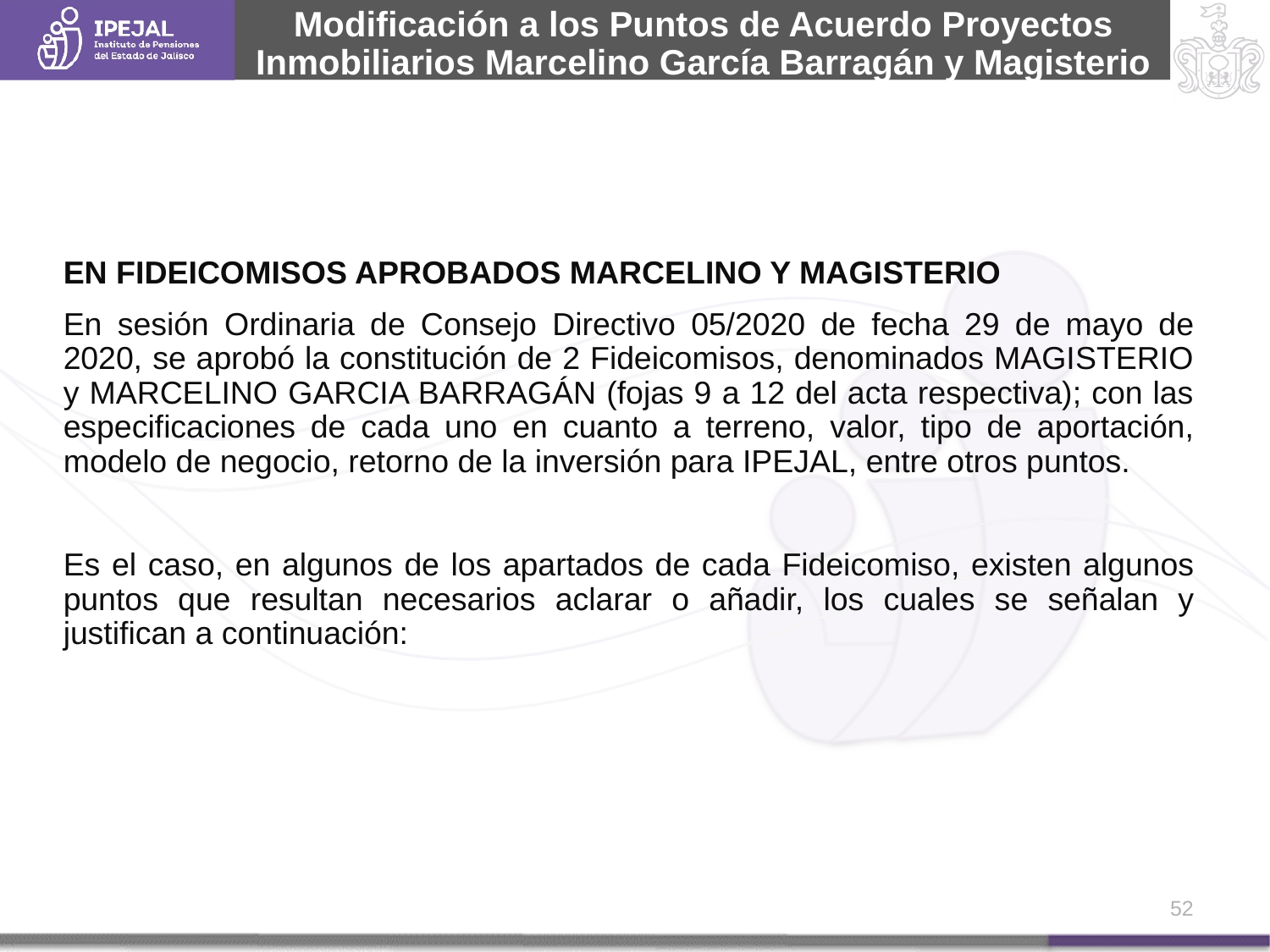

Modificación a los Puntos de Acuerdo Proyectos Inmobiliarios Marcelino García Barragán y Magisterio

EN FIDEICOMISOS APROBADOS MARCELINO Y MAGISTERIO
En sesión Ordinaria de Consejo Directivo 05/2020 de fecha 29 de mayo de 2020, se aprobó la constitución de 2 Fideicomisos, denominados MAGISTERIO y MARCELINO GARCIA BARRAGÁN (fojas 9 a 12 del acta respectiva); con las especificaciones de cada uno en cuanto a terreno, valor, tipo de aportación, modelo de negocio, retorno de la inversión para IPEJAL, entre otros puntos.

Es el caso, en algunos de los apartados de cada Fideicomiso, existen algunos puntos que resultan necesarios aclarar o añadir, los cuales se señalan y justifican a continuación:

52